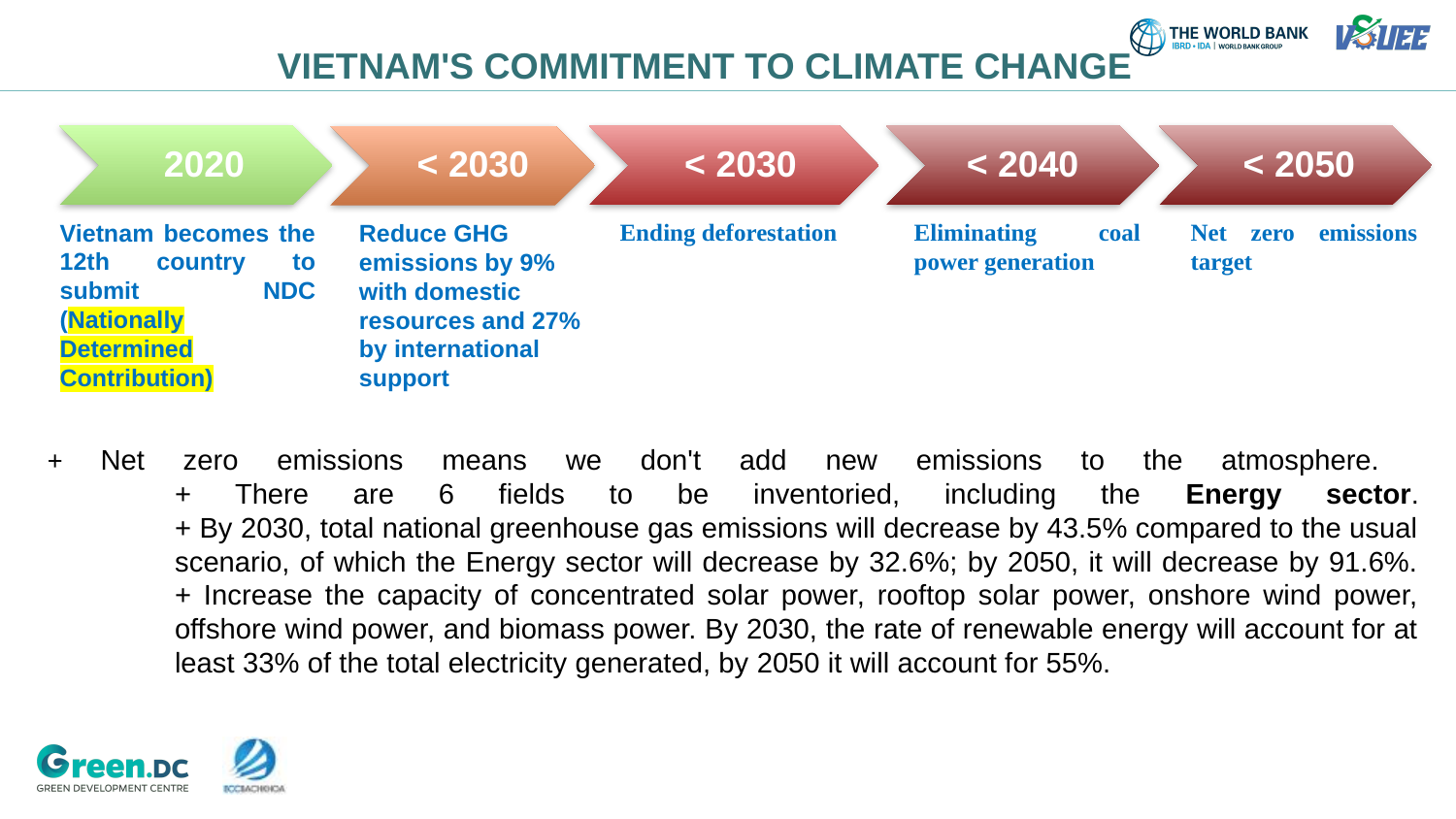

# VIETNAM'S COMMITMENT TO CLIMATE CHANGE

2020​

< 2030​

< 2040​

< 2050​

< 2030​
Ending deforestation
Eliminating coal power generation
Net zero emissions target
Vietnam becomes the 12th country to submit NDC (Nationally Determined Contribution)
Reduce GHG emissions by 9% with domestic resources and 27% by international support
+ Net zero emissions means we don't add new emissions to the atmosphere.
+ There are 6 fields to be inventoried, including the Energy sector.
+ By 2030, total national greenhouse gas emissions will decrease by 43.5% compared to the usual scenario, of which the Energy sector will decrease by 32.6%; by 2050, it will decrease by 91.6%.
+ Increase the capacity of concentrated solar power, rooftop solar power, onshore wind power, offshore wind power, and biomass power. By 2030, the rate of renewable energy will account for at least 33% of the total electricity generated, by 2050 it will account for 55%.